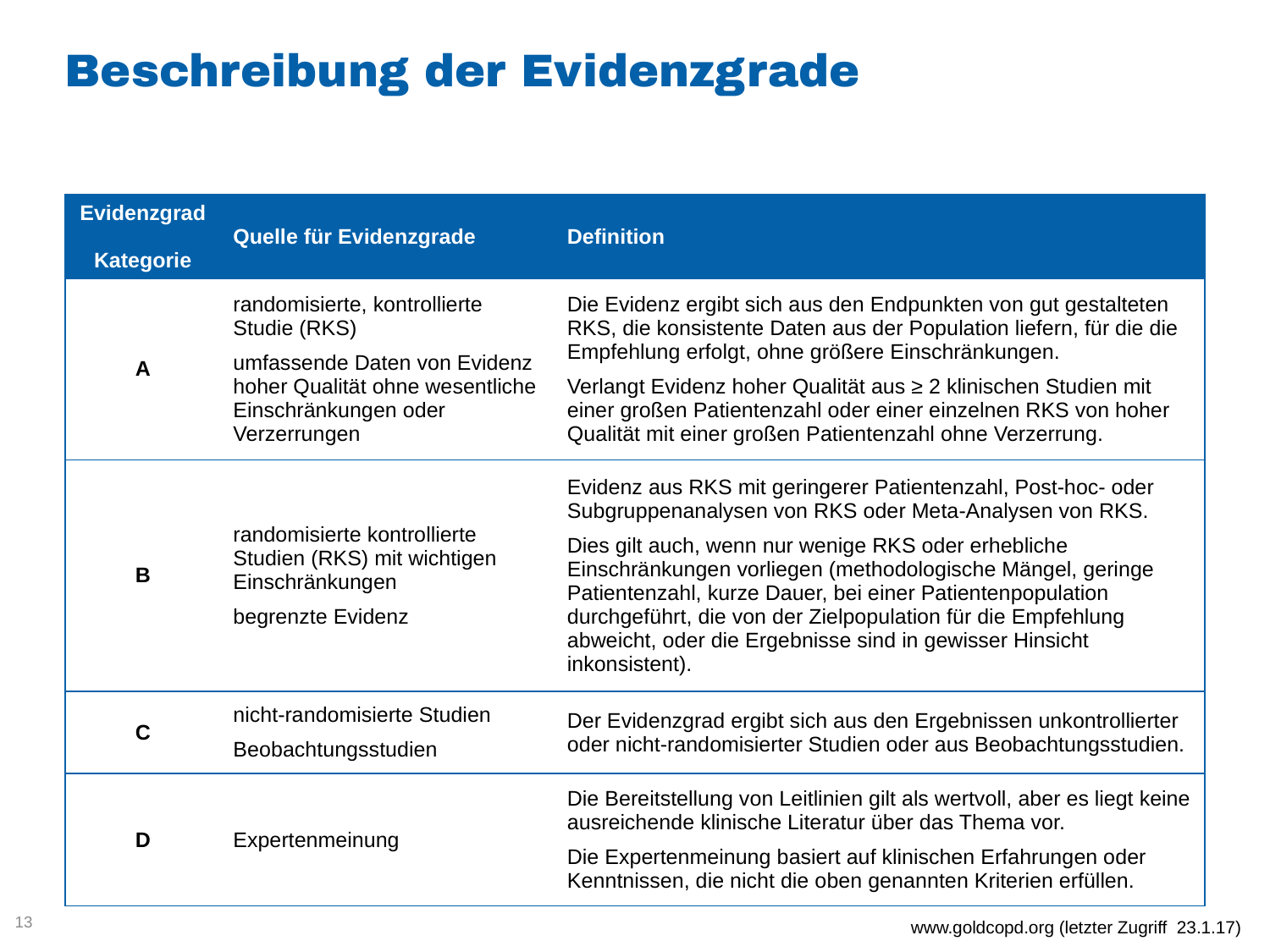

# Beschreibung der Evidenzgrade
| Evidenzgrad Kategorie | Quelle für Evidenzgrade | Definition |
| --- | --- | --- |
| A | randomisierte, kontrollierte Studie (RKS) umfassende Daten von Evidenz hoher Qualität ohne wesentliche Einschränkungen oder Verzerrungen | Die Evidenz ergibt sich aus den Endpunkten von gut gestalteten RKS, die konsistente Daten aus der Population liefern, für die die Empfehlung erfolgt, ohne größere Einschränkungen. Verlangt Evidenz hoher Qualität aus ≥ 2 klinischen Studien mit einer großen Patientenzahl oder einer einzelnen RKS von hoher Qualität mit einer großen Patientenzahl ohne Verzerrung. |
| B | randomisierte kontrollierte Studien (RKS) mit wichtigen Einschränkungen begrenzte Evidenz | Evidenz aus RKS mit geringerer Patientenzahl, Post-hoc- oder Subgruppenanalysen von RKS oder Meta-Analysen von RKS. Dies gilt auch, wenn nur wenige RKS oder erhebliche Einschränkungen vorliegen (methodologische Mängel, geringe Patientenzahl, kurze Dauer, bei einer Patientenpopulation durchgeführt, die von der Zielpopulation für die Empfehlung abweicht, oder die Ergebnisse sind in gewisser Hinsicht inkonsistent). |
| C | nicht-randomisierte Studien Beobachtungsstudien | Der Evidenzgrad ergibt sich aus den Ergebnissen unkontrollierter oder nicht-randomisierter Studien oder aus Beobachtungsstudien. |
| D | Expertenmeinung | Die Bereitstellung von Leitlinien gilt als wertvoll, aber es liegt keine ausreichende klinische Literatur über das Thema vor. Die Expertenmeinung basiert auf klinischen Erfahrungen oder Kenntnissen, die nicht die oben genannten Kriterien erfüllen. |
13
www.goldcopd.org (letzter Zugriff  23.1.17)